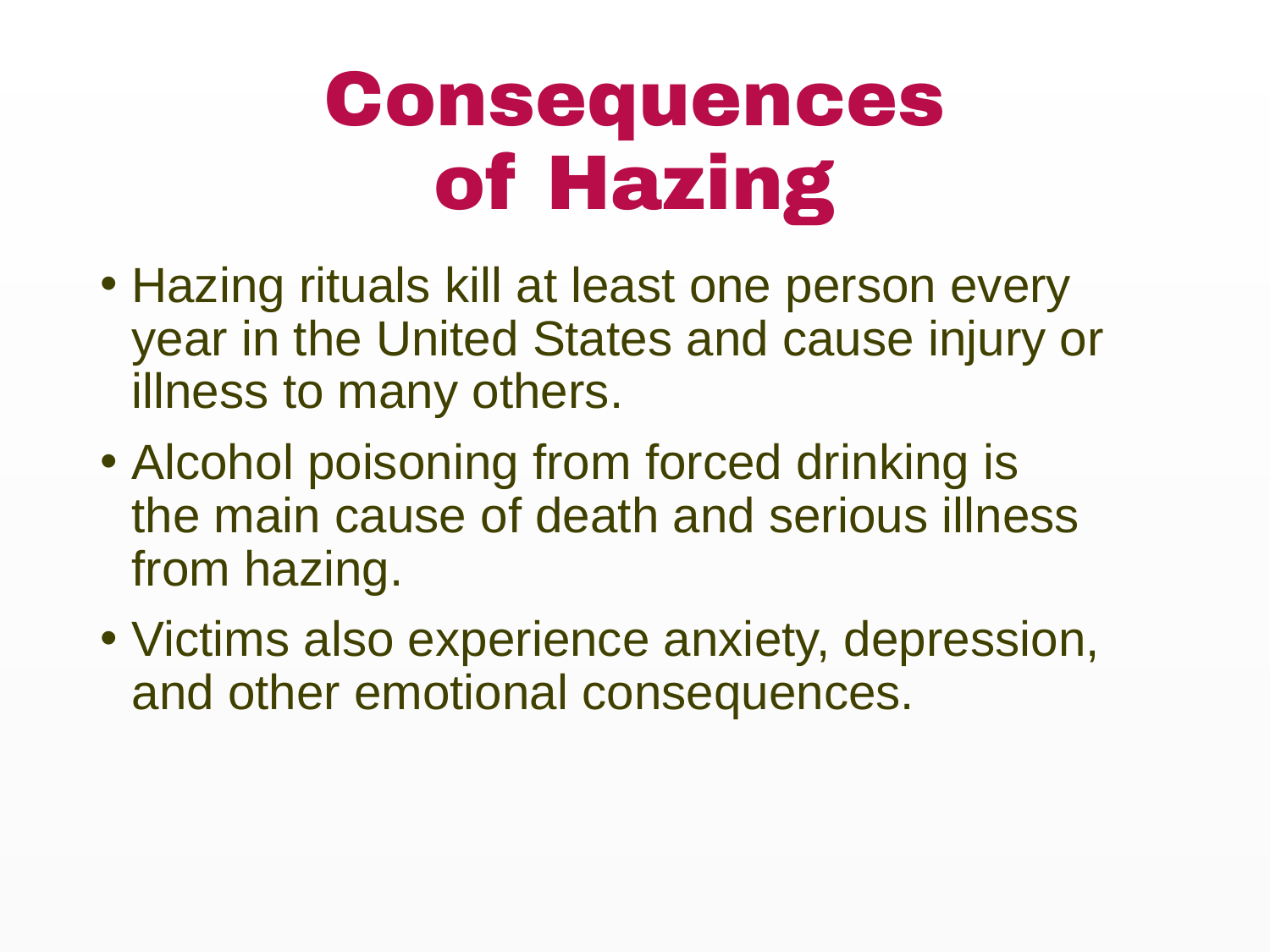

# Consequences of Hazing
Hazing rituals kill at least one person every year in the United States and cause injury or illness to many others.
Alcohol poisoning from forced drinking is the main cause of death and serious illness from hazing.
Victims also experience anxiety, depression, and other emotional consequences.